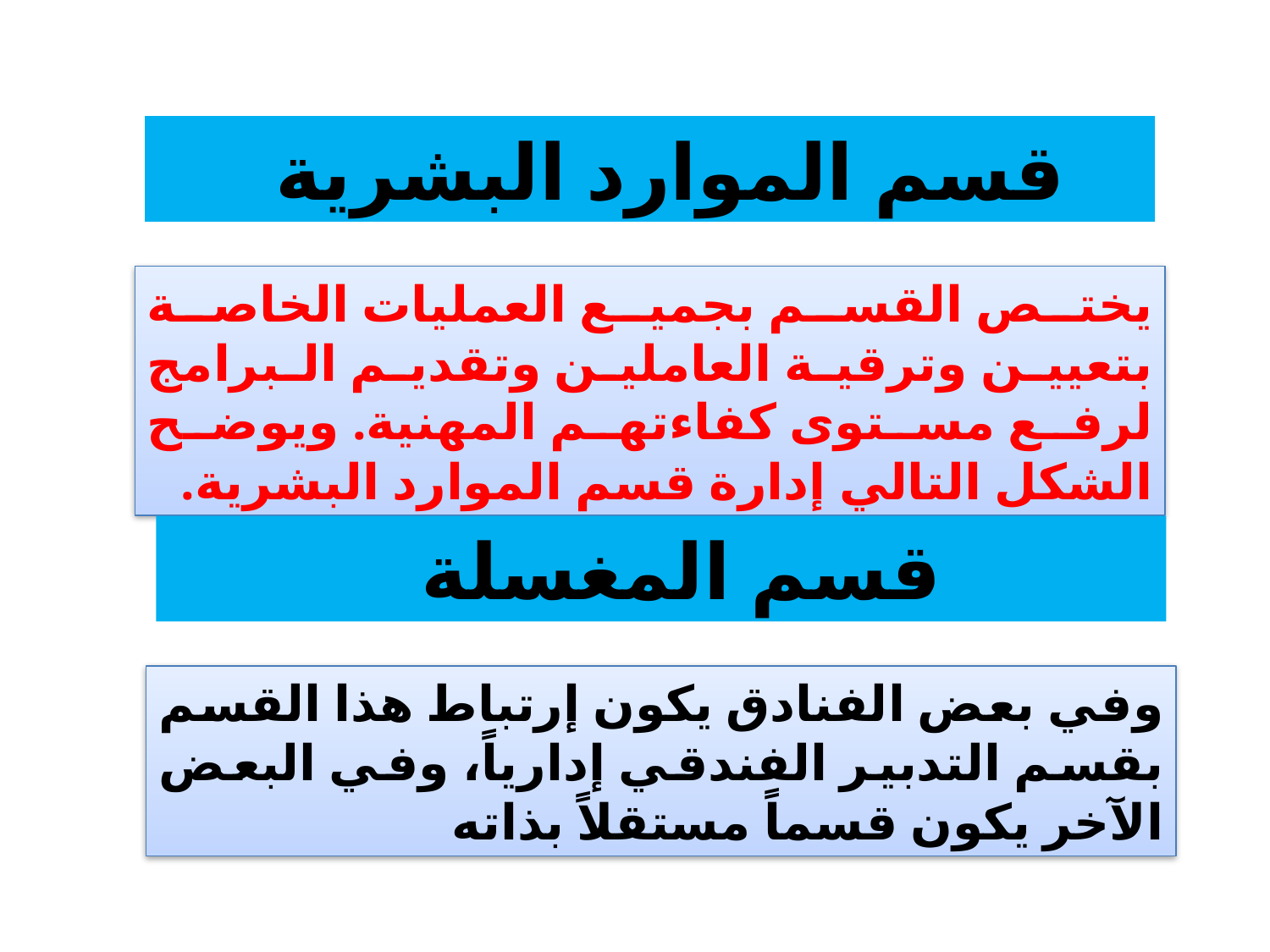

قسم الموارد البشرية
يختص القسم بجميع العمليات الخاصة بتعيين وترقية العاملين وتقديم البرامج لرفع مستوى كفاءتهم المهنية. ويوضح الشكل التالي إدارة قسم الموارد البشرية.
قسم المغسلة
وفي بعض الفنادق يكون إرتباط هذا القسم بقسم التدبير الفندقي إدارياً، وفي البعض الآخر يكون قسماً مستقلاً بذاته